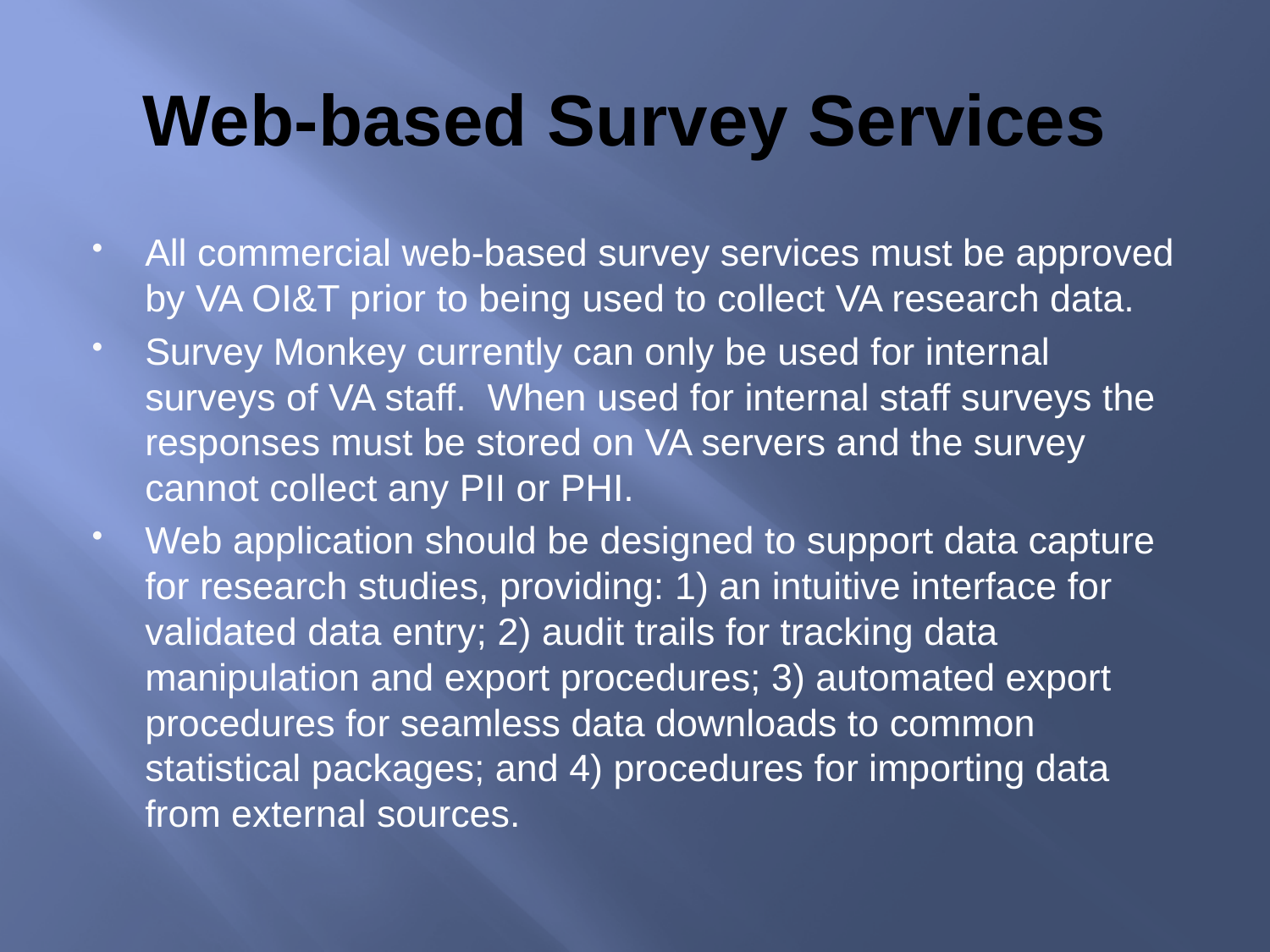

# Web-based Survey Services
All commercial web-based survey services must be approved by VA OI&T prior to being used to collect VA research data.
Survey Monkey currently can only be used for internal surveys of VA staff.  When used for internal staff surveys the responses must be stored on VA servers and the survey cannot collect any PII or PHI.
Web application should be designed to support data capture for research studies, providing: 1) an intuitive interface for validated data entry; 2) audit trails for tracking data manipulation and export procedures; 3) automated export procedures for seamless data downloads to common statistical packages; and 4) procedures for importing data from external sources.